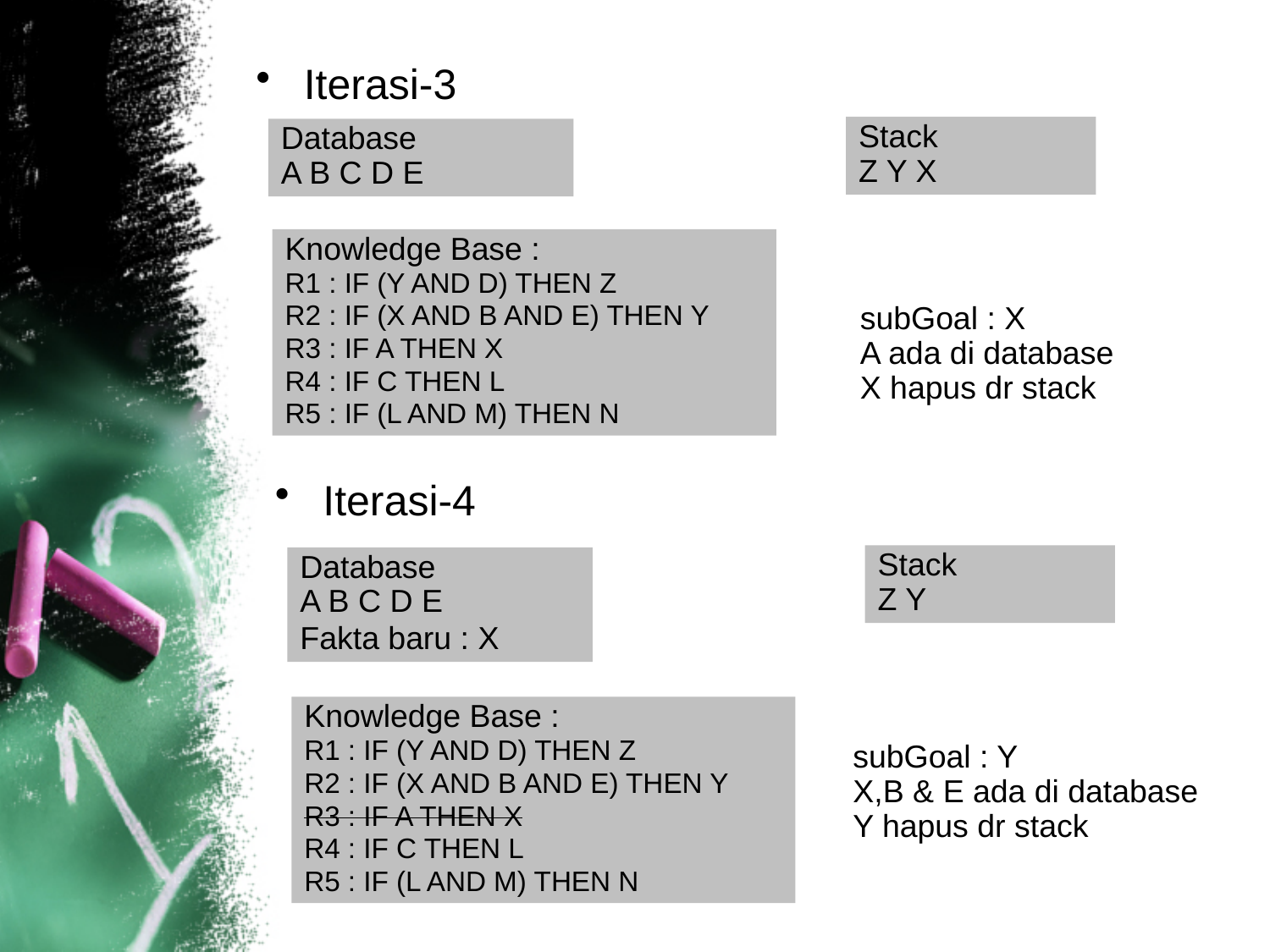

Iterasi-3
Stack
Z Y X
Database
A B C D E
Knowledge Base :
R1 : IF (Y AND D) THEN Z
R2 : IF (X AND B AND E) THEN Y
R3 : IF A THEN X
R4 : IF C THEN L
R5 : IF (L AND M) THEN N
subGoal : X
A ada di database
X hapus dr stack
Iterasi-4
Stack
Z Y
Database
A B C D E
Fakta baru : X
Knowledge Base :
R1 : IF (Y AND D) THEN Z
R2 : IF (X AND B AND E) THEN Y
R3 : IF A THEN X
R4 : IF C THEN L
R5 : IF (L AND M) THEN N
subGoal : Y
X,B & E ada di database
Y hapus dr stack